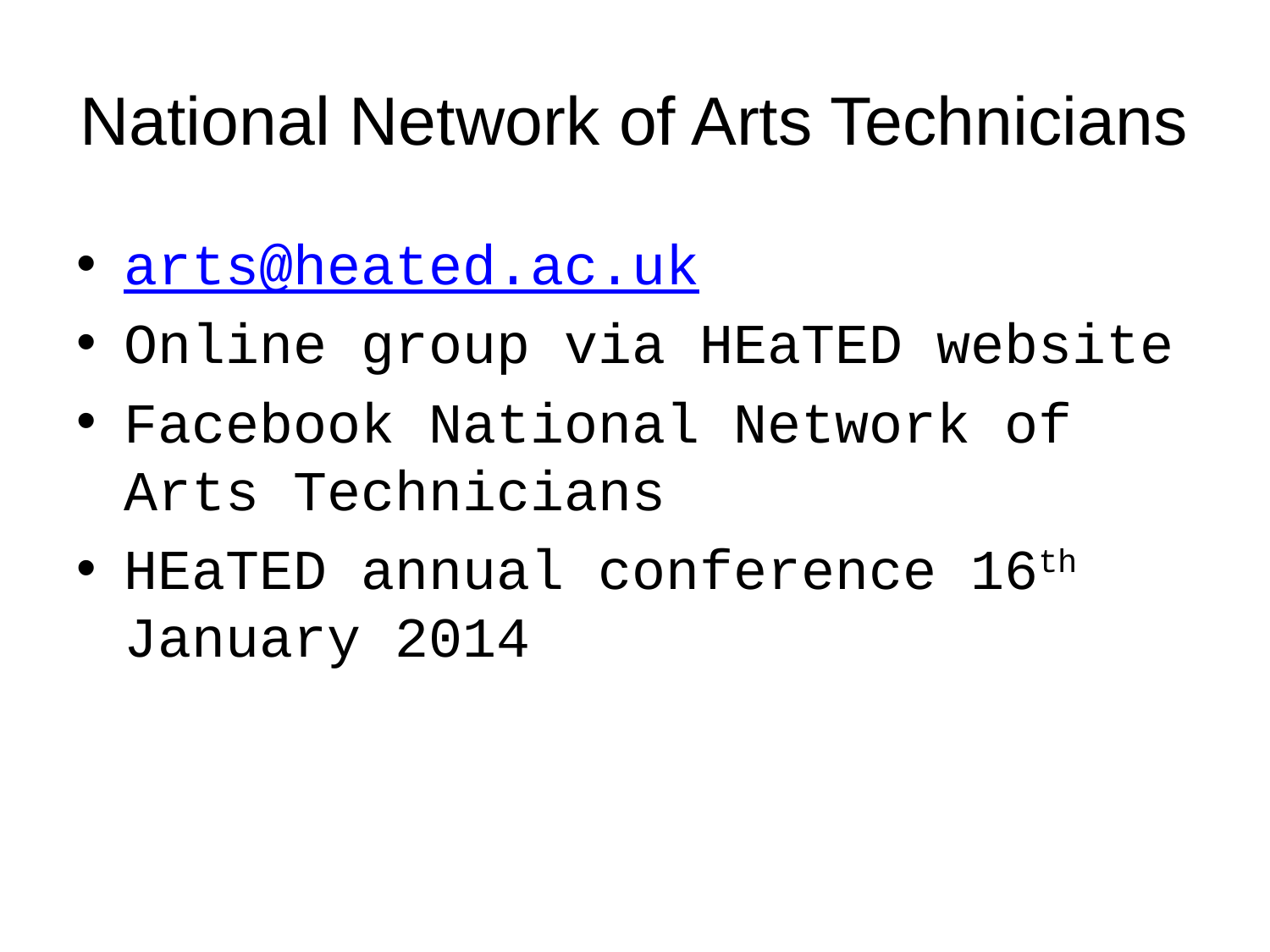

# National Network of Arts Technicians
arts@heated.ac.uk
Online group via HEaTED website
Facebook National Network of Arts Technicians
HEaTED annual conference 16th January 2014